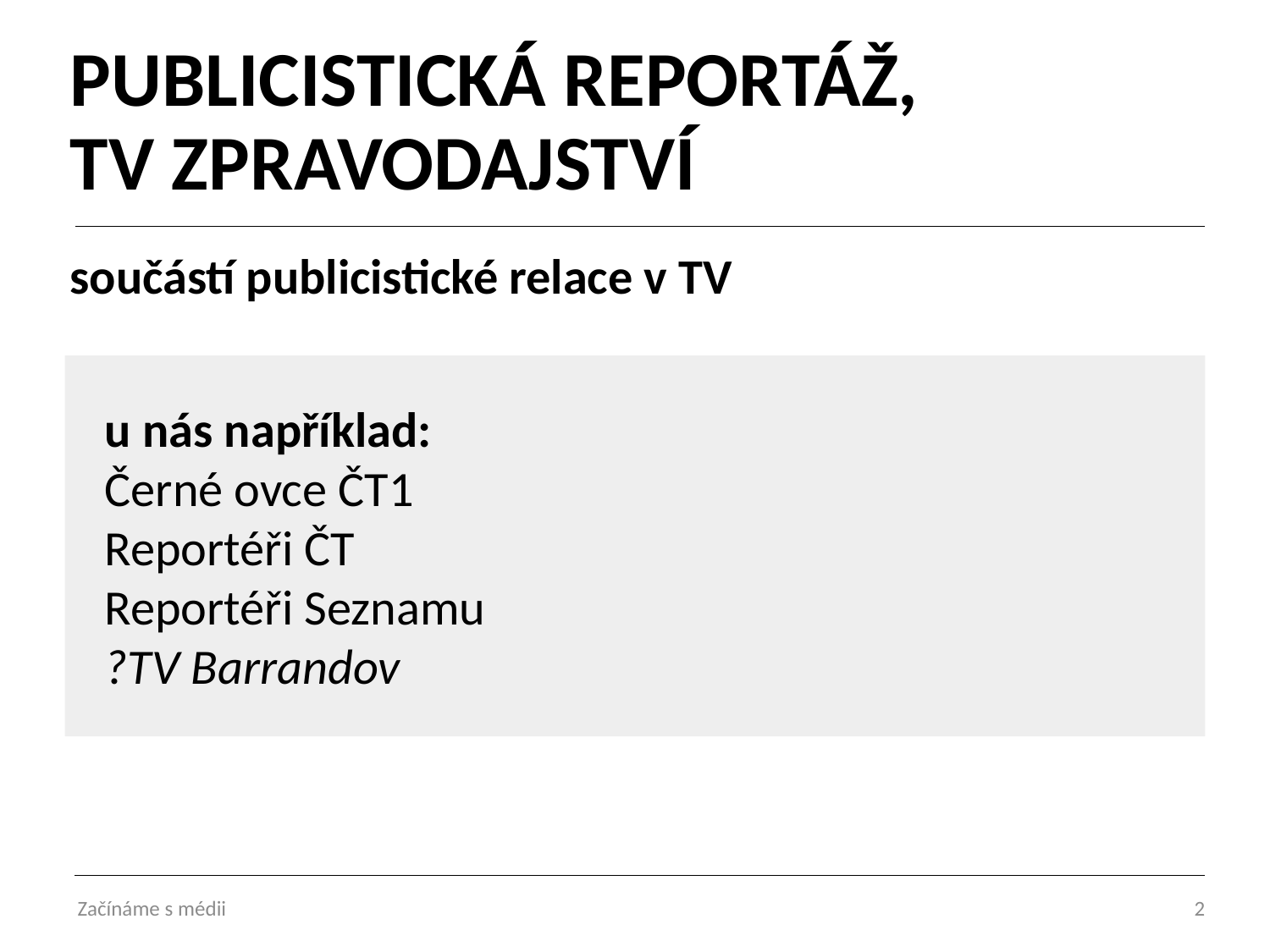

# PUBLICISTICKÁ REPORTÁŽ, TV ZPRAVODAJSTVÍ
součástí publicistické relace v TV
u nás například:
Černé ovce ČT1
Reportéři ČT
Reportéři Seznamu
?TV Barrandov
Začínáme s médii
2